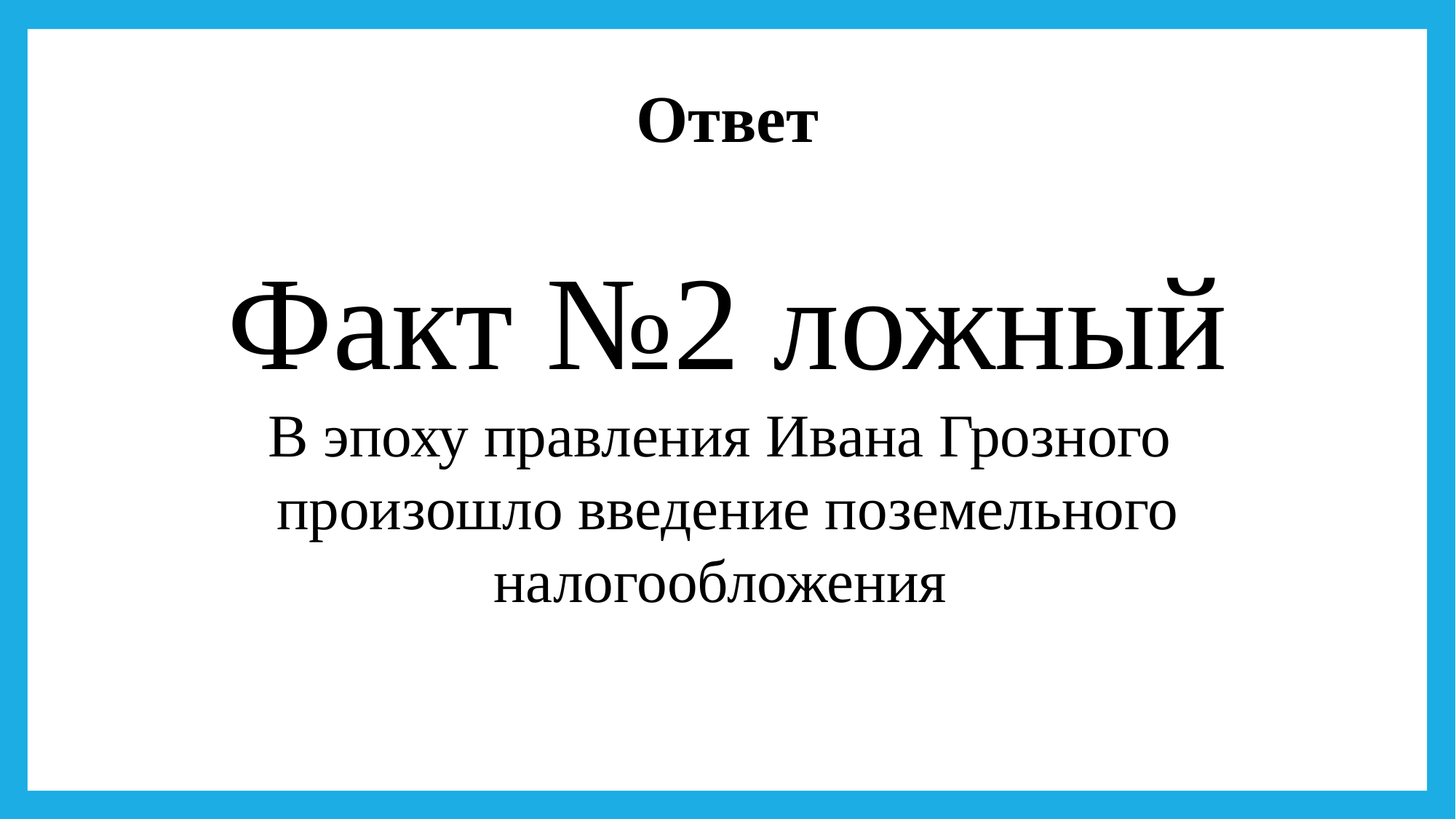

Ответ

Факт №2 ложный
В эпоху правления Ивана Грозного  произошло введение поземельного налогообложения